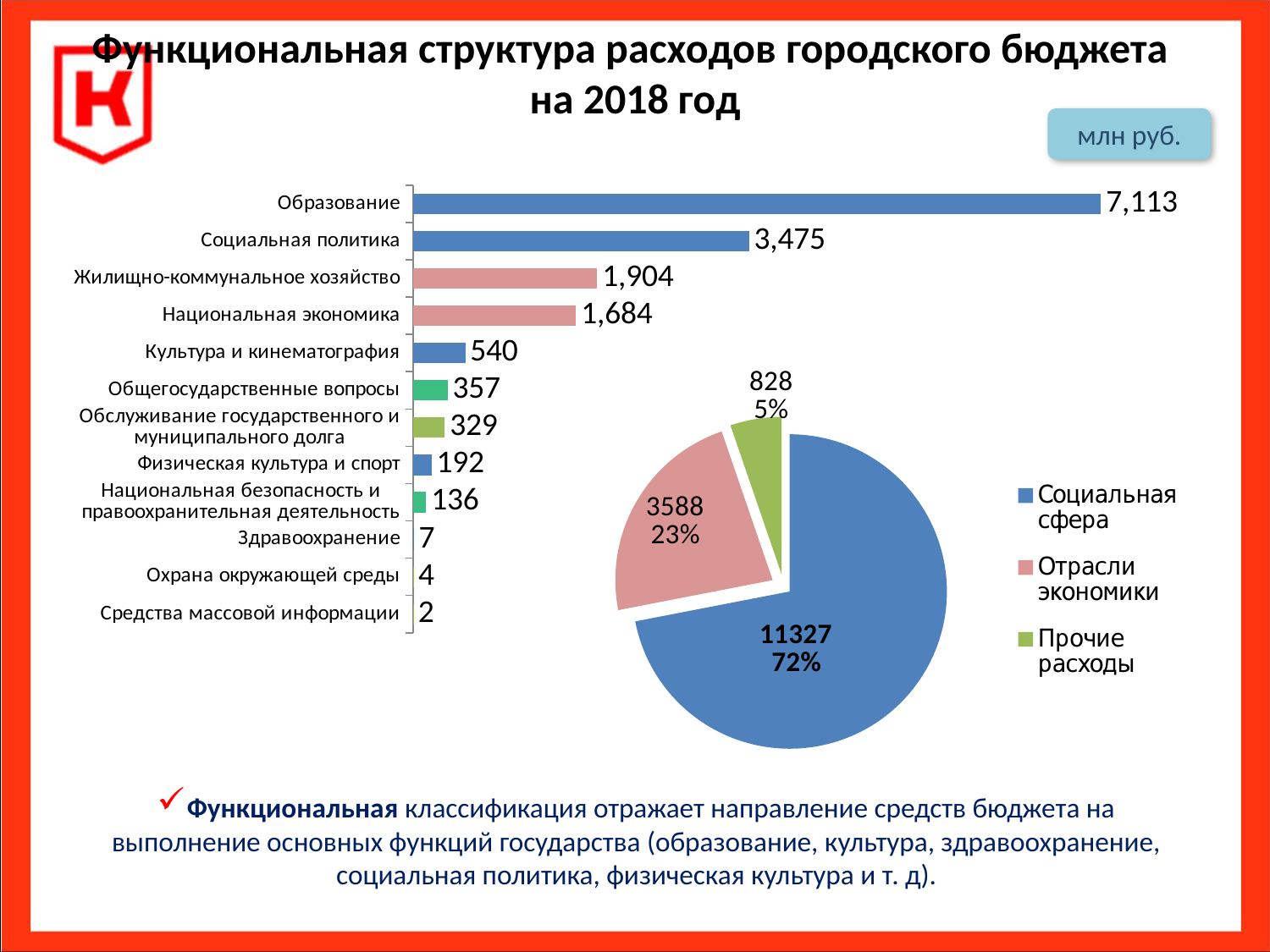

Функциональная структура расходов городского бюджета
на 2018 год
млн руб.

### Chart

| Category | Значения |
|---|---|
| Средства массовой информации | 2.0 |
| Охрана окружающей среды | 4.0 |
| Здравоохранение | 7.0 |
| Национальная безопасность и правоохранительная деятельность | 136.0 |
| Физическая культура и спорт | 192.0 |
| Обслуживание государственного и муниципального долга | 329.0 |
| Общегосударственные вопросы | 357.0 |
| Культура и кинематография | 540.0 |
| Национальная экономика | 1684.0 |
| Жилищно-коммунальное хозяйство | 1904.0 |
| Социальная политика | 3475.0 |
| Образование | 7113.0 |

### Chart

| Category | млн руб. |
|---|---|
| Социальная сфера | 11327.0 |
| Отрасли экономики | 3588.0 |
| Прочие расходы | 828.0 |
Функциональная классификация отражает направление средств бюджета на выполнение основных функций государства (образование, культура, здравоохранение, социальная политика, физическая культура и т. д).
20